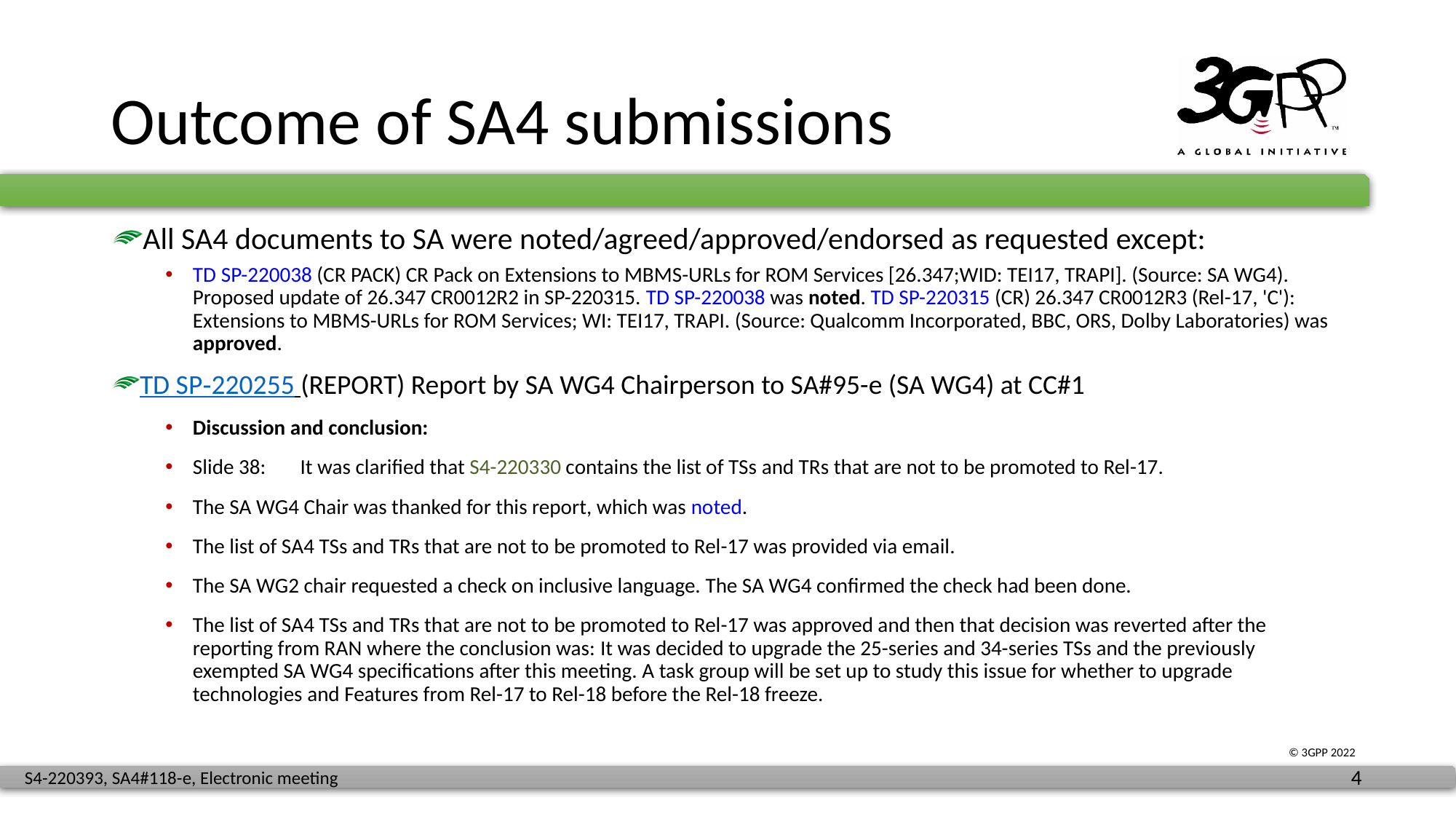

# Outcome of SA4 submissions
All SA4 documents to SA were noted/agreed/approved/endorsed as requested except:
TD SP-220038 (CR PACK) CR Pack on Extensions to MBMS-URLs for ROM Services [26.347;WID: TEI17, TRAPI]. (Source: SA WG4). Proposed update of 26.347 CR0012R2 in SP-220315. TD SP-220038 was noted. TD SP-220315 (CR) 26.347 CR0012R3 (Rel-17, 'C'): Extensions to MBMS-URLs for ROM Services; WI: TEI17, TRAPI. (Source: Qualcomm Incorporated, BBC, ORS, Dolby Laboratories) was approved.
TD SP‑220255 (REPORT) Report by SA WG4 Chairperson to SA#95-e (SA WG4) at CC#1
Discussion and conclusion:
Slide 38:	It was clarified that S4-220330 contains the list of TSs and TRs that are not to be promoted to Rel-17.
The SA WG4 Chair was thanked for this report, which was noted.
The list of SA4 TSs and TRs that are not to be promoted to Rel-17 was provided via email.
The SA WG2 chair requested a check on inclusive language. The SA WG4 confirmed the check had been done.
The list of SA4 TSs and TRs that are not to be promoted to Rel-17 was approved and then that decision was reverted after the reporting from RAN where the conclusion was: It was decided to upgrade the 25-series and 34-series TSs and the previously exempted SA WG4 specifications after this meeting. A task group will be set up to study this issue for whether to upgrade technologies and Features from Rel-17 to Rel-18 before the Rel-18 freeze.